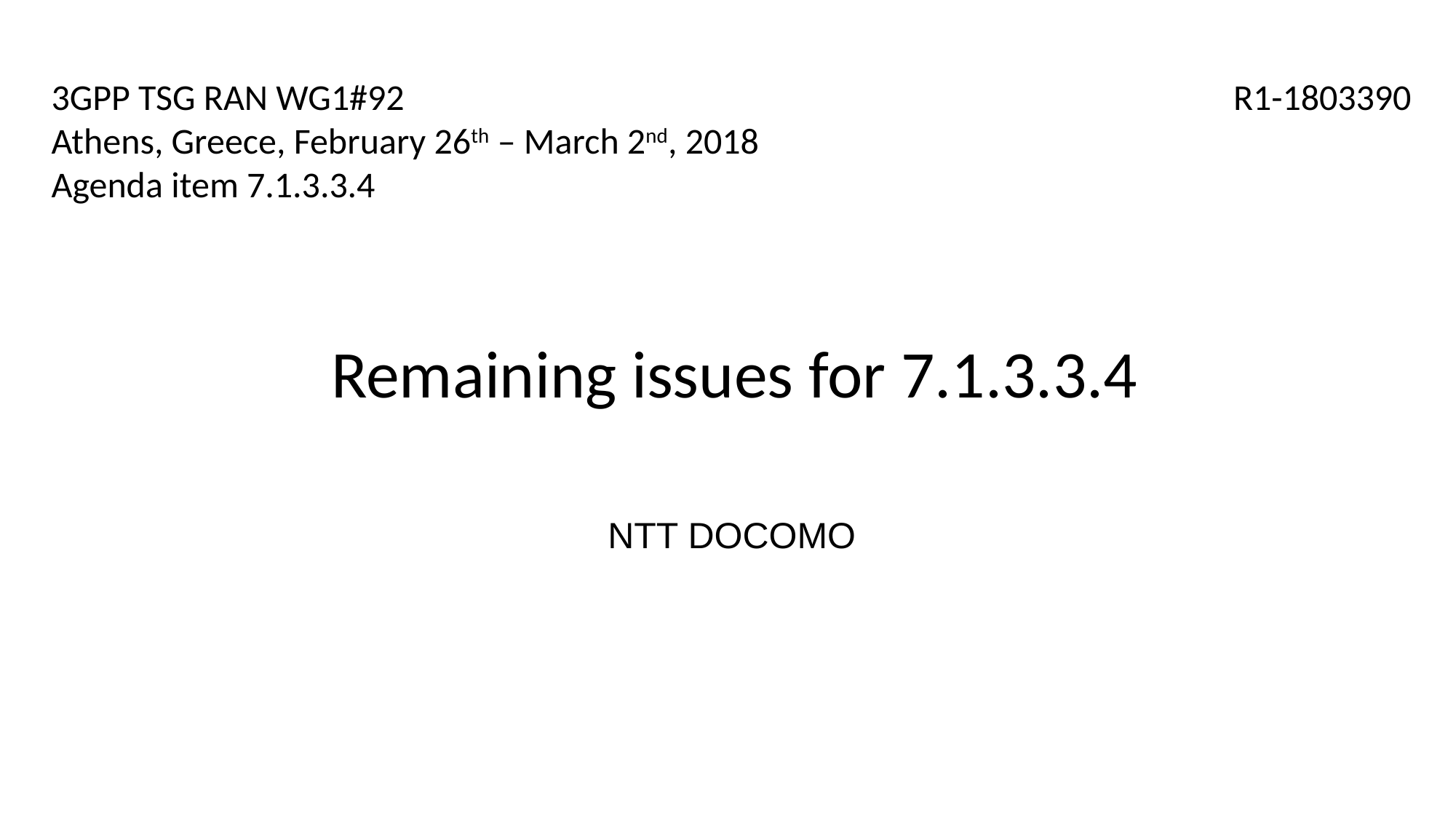

3GPP TSG RAN WG1#92
Athens, Greece, February 26th – March 2nd, 2018
Agenda item 7.1.3.3.4
R1-1803390
# Remaining issues for 7.1.3.3.4

NTT DOCOMO